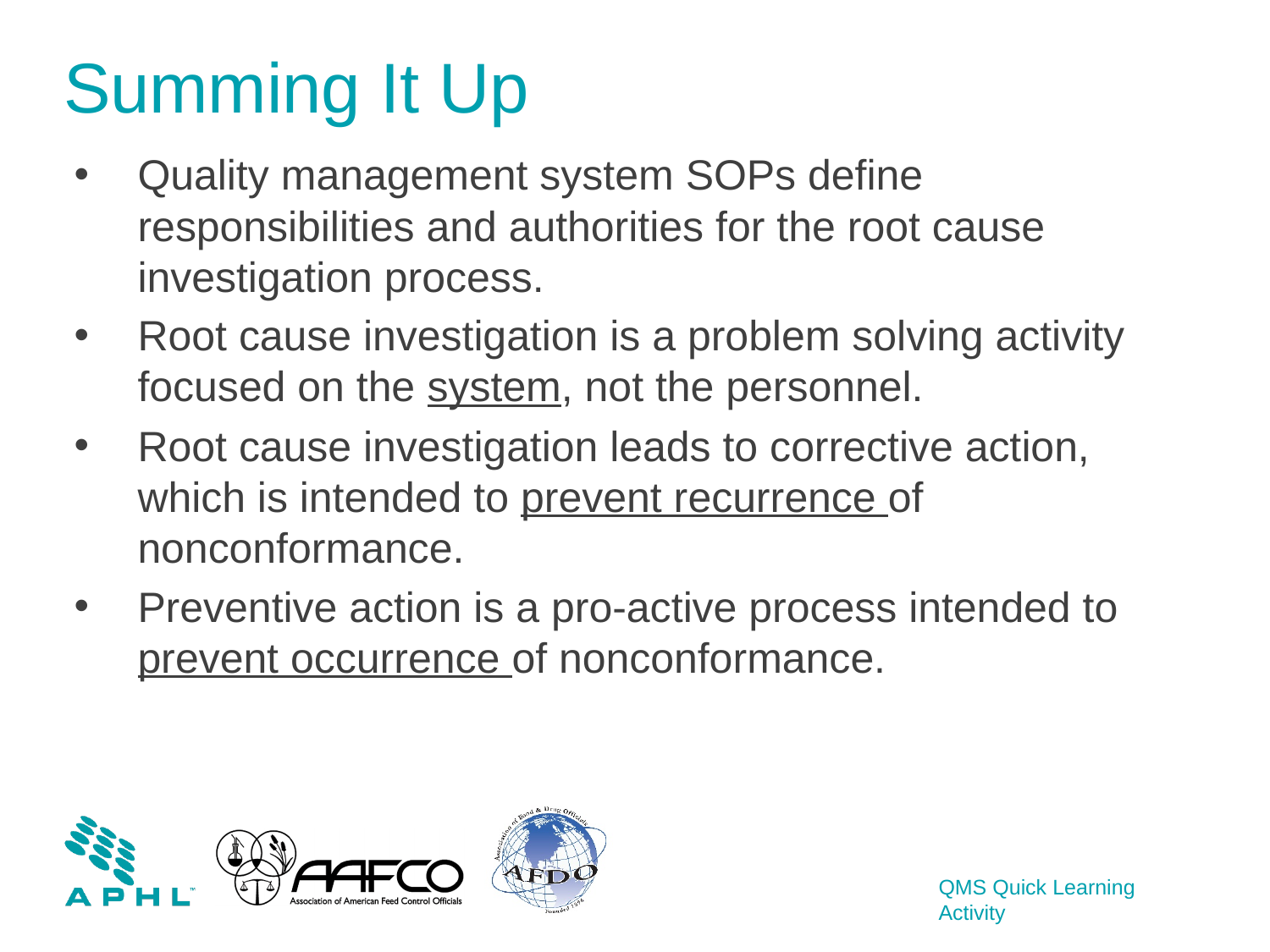

# Summing It Up
Quality management system SOPs define responsibilities and authorities for the root cause investigation process.
Root cause investigation is a problem solving activity focused on the system, not the personnel.
Root cause investigation leads to corrective action, which is intended to prevent recurrence of nonconformance.
Preventive action is a pro-active process intended to prevent occurrence of nonconformance.